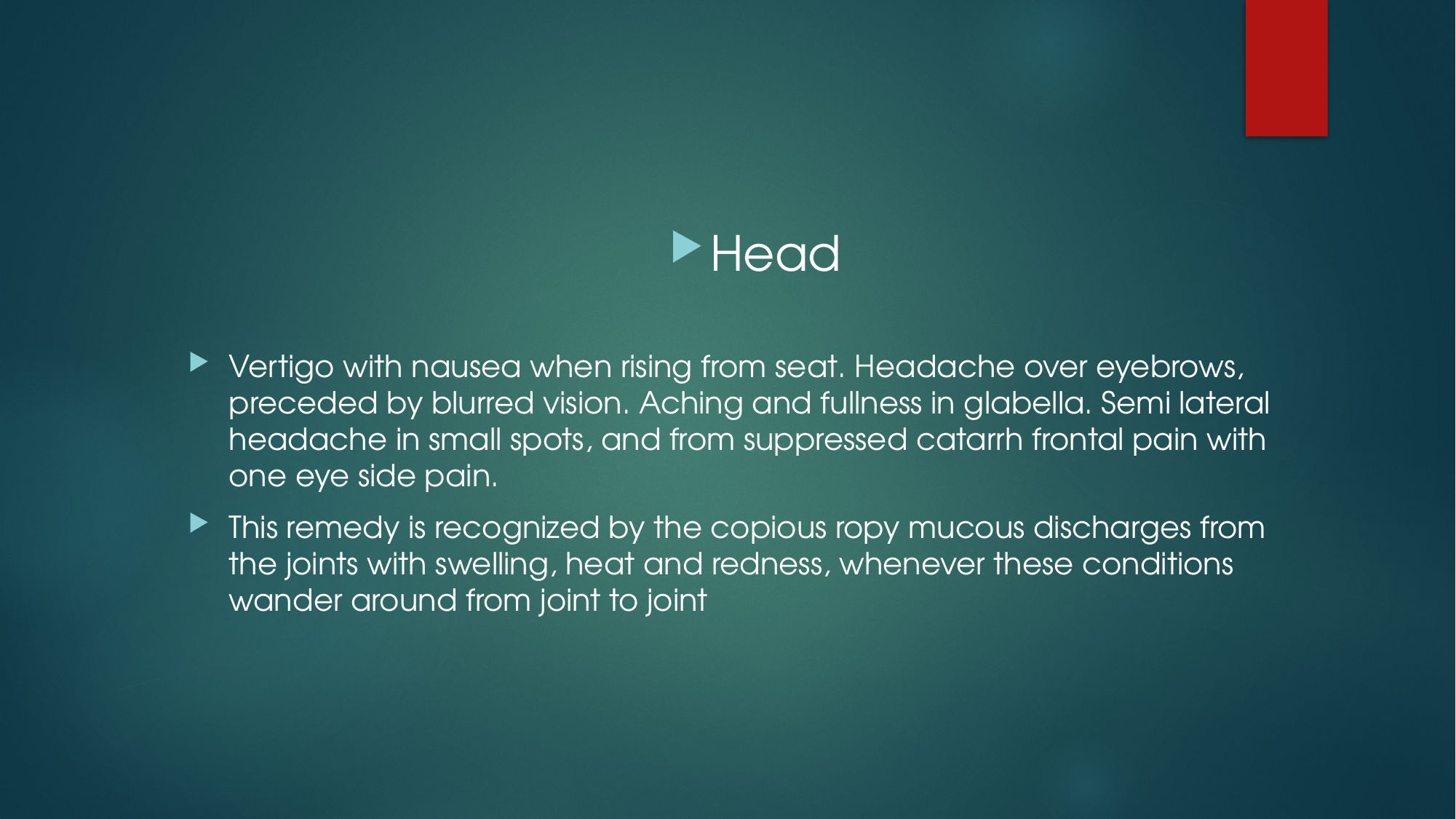

Head

Vertigo with nausea when rising from seat. Headache over eyebrows, preceded by blurred vision. Aching and fullness in glabella. Semi lateral headache in small spots, and from suppressed catarrh frontal pain with one eye side pain.
This remedy is recognized by the copious ropy mucous discharges from  the joints with swelling, heat and redness, whenever these conditions wander around from joint to joint